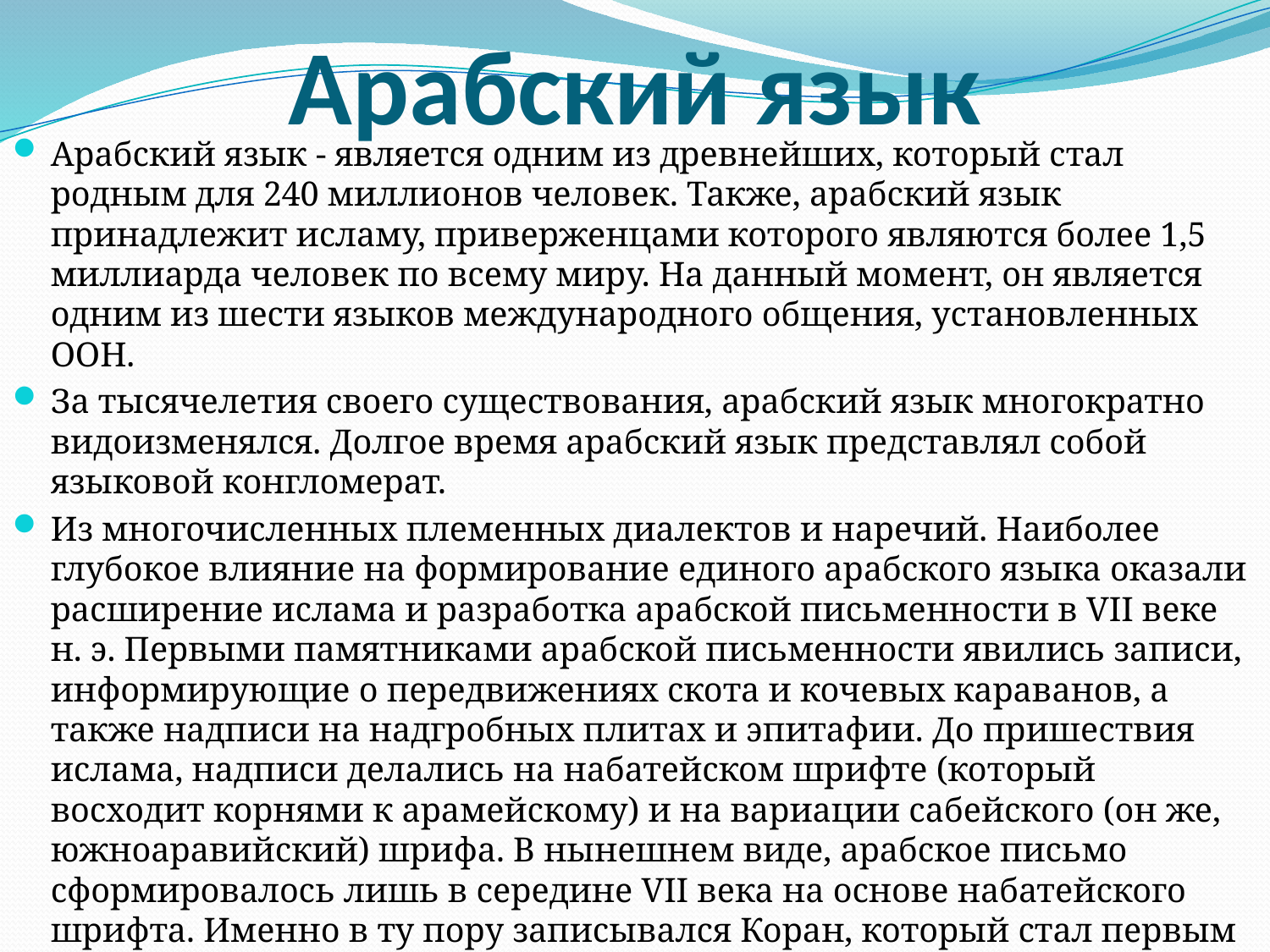

# Арабский язык
Арабский язык - является одним из древнейших, который стал родным для 240 миллионов человек. Также, арабский язык принадлежит исламу, приверженцами которого являются более 1,5 миллиарда человек по всему миру. На данный момент, он является одним из шести языков международного общения, установленных ООН.
За тысячелетия своего существования, арабский язык многократно видоизменялся. Долгое время арабский язык представлял собой языковой конгломерат.
Из многочисленных племенных диалектов и наречий. Наиболее глубокое влияние на формирование единого арабского языка оказали расширение ислама и разработка арабской письменности в VII веке н. э. Первыми памятниками арабской письменности явились записи, информирующие о передвижениях скота и кочевых караванов, а также надписи на надгробных плитах и эпитафии. До пришествия ислама, надписи делались на набатейском шрифте (который восходит корнями к арамейскому) и на вариации сабейского (он же, южноаравийский) шрифа. В нынешнем виде, арабское письмо сформировалось лишь в середине VII века на основе набатейского шрифта. Именно в ту пору записывался Коран, который стал первым рукописным памятником, написанным на общеарабском языке.